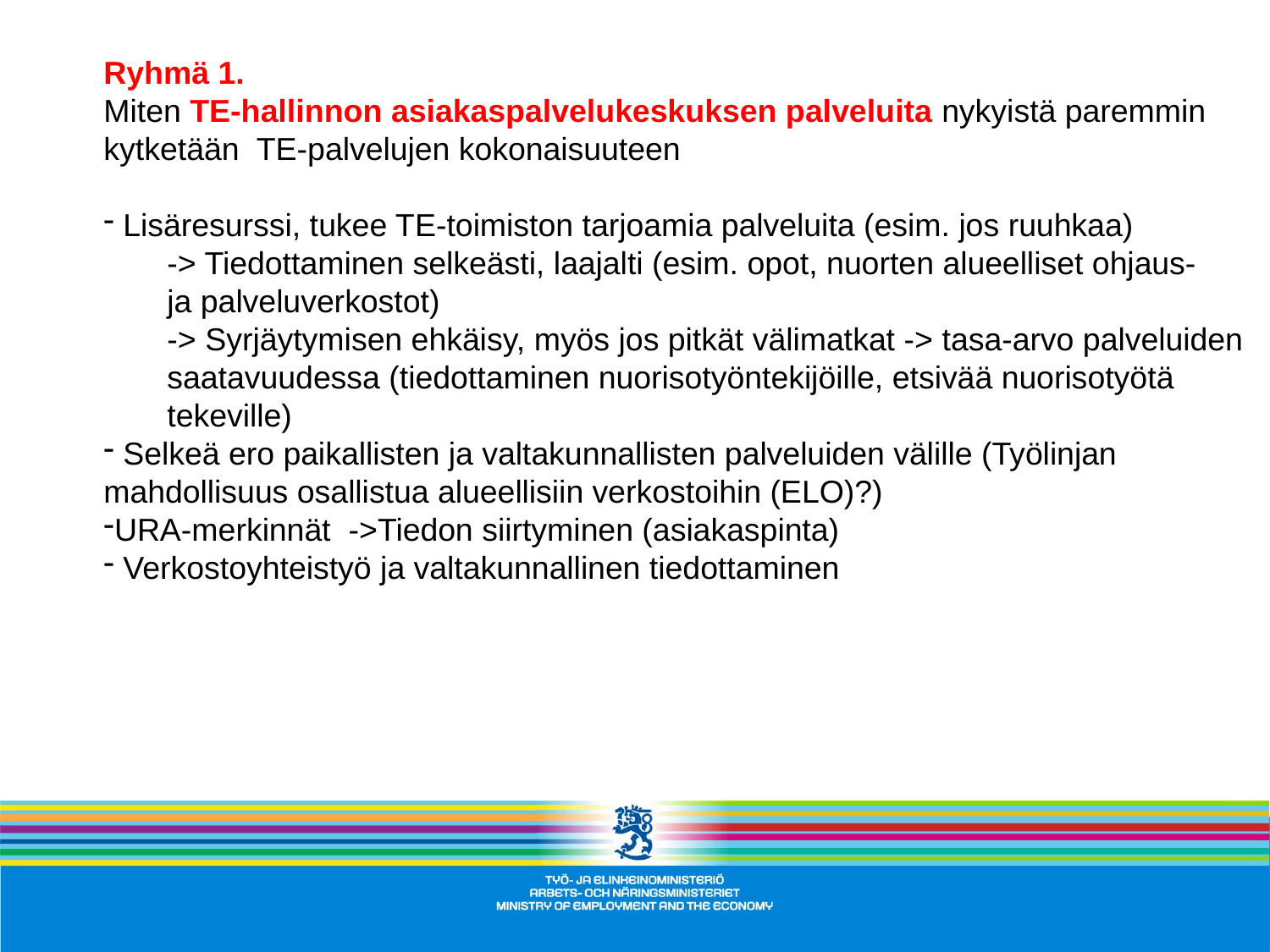

Ryhmä 1.
Miten TE-hallinnon asiakaspalvelukeskuksen palveluita nykyistä paremmin
kytketään  TE-palvelujen kokonaisuuteen

 Lisäresurssi, tukee TE-toimiston tarjoamia palveluita (esim. jos ruuhkaa)
-> Tiedottaminen selkeästi, laajalti (esim. opot, nuorten alueelliset ohjaus-
ja palveluverkostot)
-> Syrjäytymisen ehkäisy, myös jos pitkät välimatkat -> tasa-arvo palveluiden
saatavuudessa (tiedottaminen nuorisotyöntekijöille, etsivää nuorisotyötä
tekeville)
 Selkeä ero paikallisten ja valtakunnallisten palveluiden välille (Työlinjan
mahdollisuus osallistua alueellisiin verkostoihin (ELO)?)
URA-merkinnät  ->Tiedon siirtyminen (asiakaspinta)
 Verkostoyhteistyö ja valtakunnallinen tiedottaminen